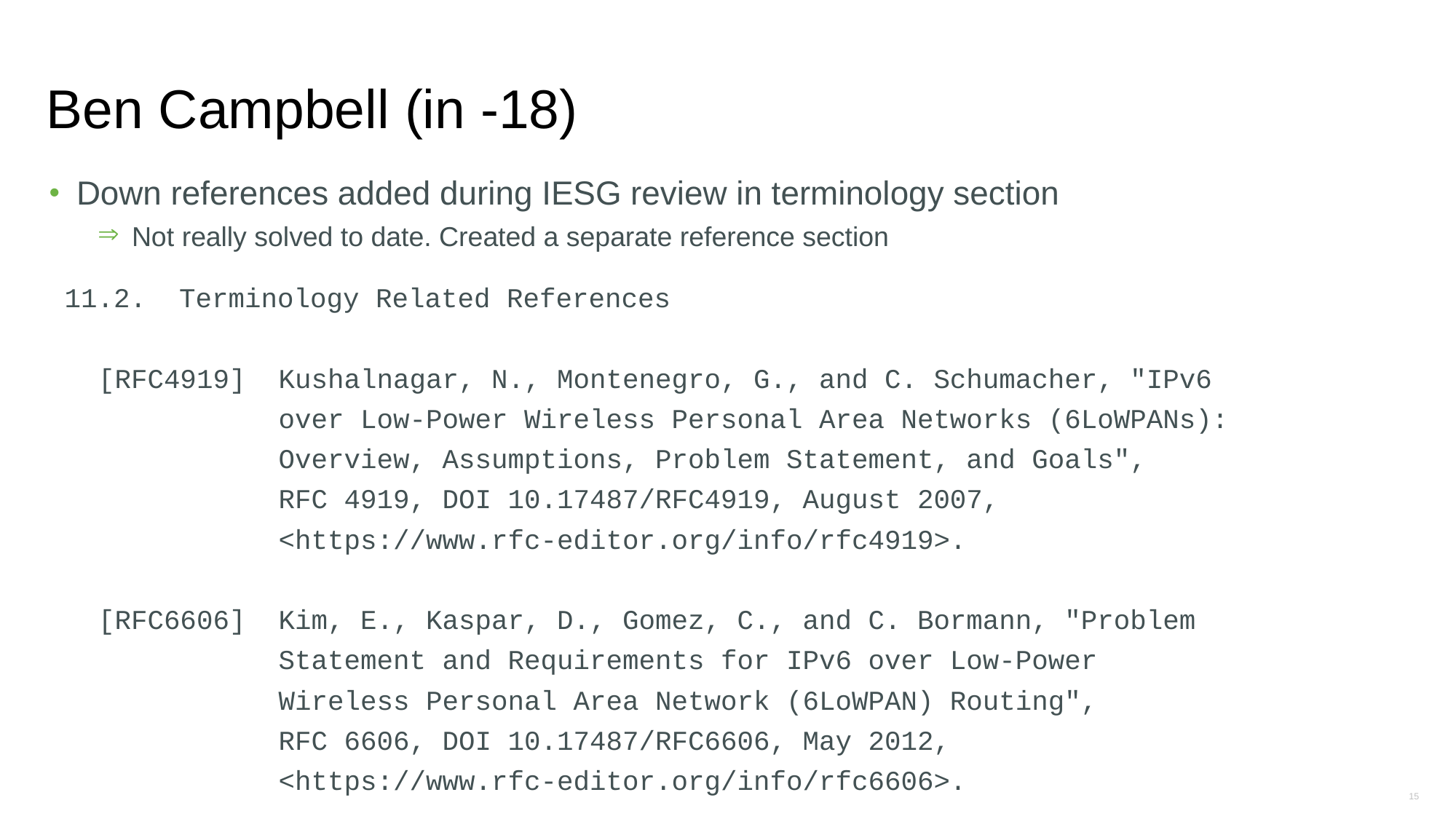

# Ben Campbell (in -18)
Down references added during IESG review in terminology section
Not really solved to date. Created a separate reference section

  11.2.  Terminology Related References

   [RFC4919]  Kushalnagar, N., Montenegro, G., and C. Schumacher, "IPv6
              over Low-Power Wireless Personal Area Networks (6LoWPANs):
              Overview, Assumptions, Problem Statement, and Goals",
              RFC 4919, DOI 10.17487/RFC4919, August 2007,
              <https://www.rfc-editor.org/info/rfc4919>.

   [RFC6606]  Kim, E., Kaspar, D., Gomez, C., and C. Bormann, "Problem
              Statement and Requirements for IPv6 over Low-Power
              Wireless Personal Area Network (6LoWPAN) Routing",
              RFC 6606, DOI 10.17487/RFC6606, May 2012,
              <https://www.rfc-editor.org/info/rfc6606>.